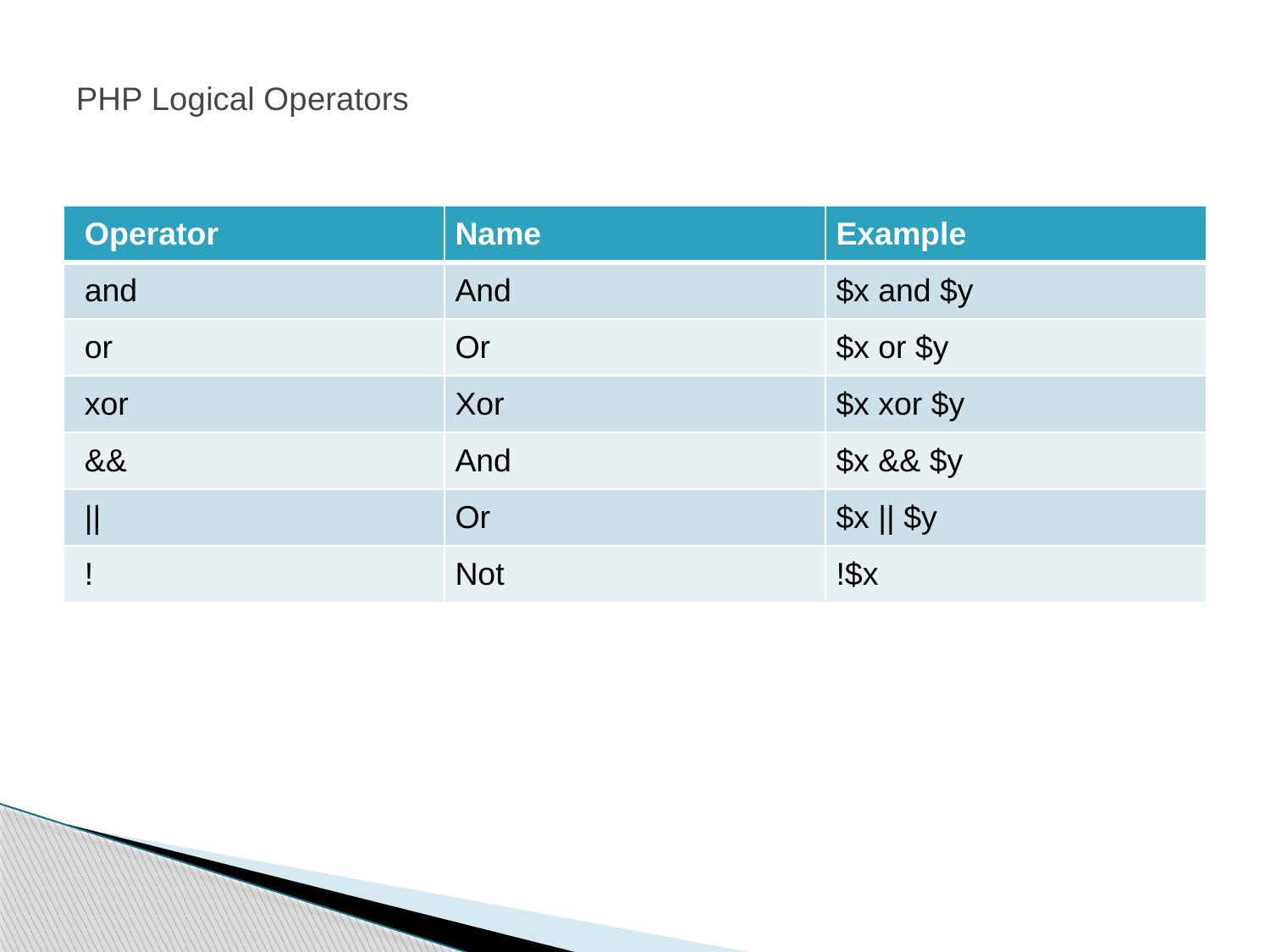

# PHP Logical Operators
| Operator | Name | Example |
| --- | --- | --- |
| and | And | $x and $y |
| or | Or | $x or $y |
| xor | Xor | $x xor $y |
| && | And | $x && $y |
| || | Or | $x || $y |
| ! | Not | !$x |